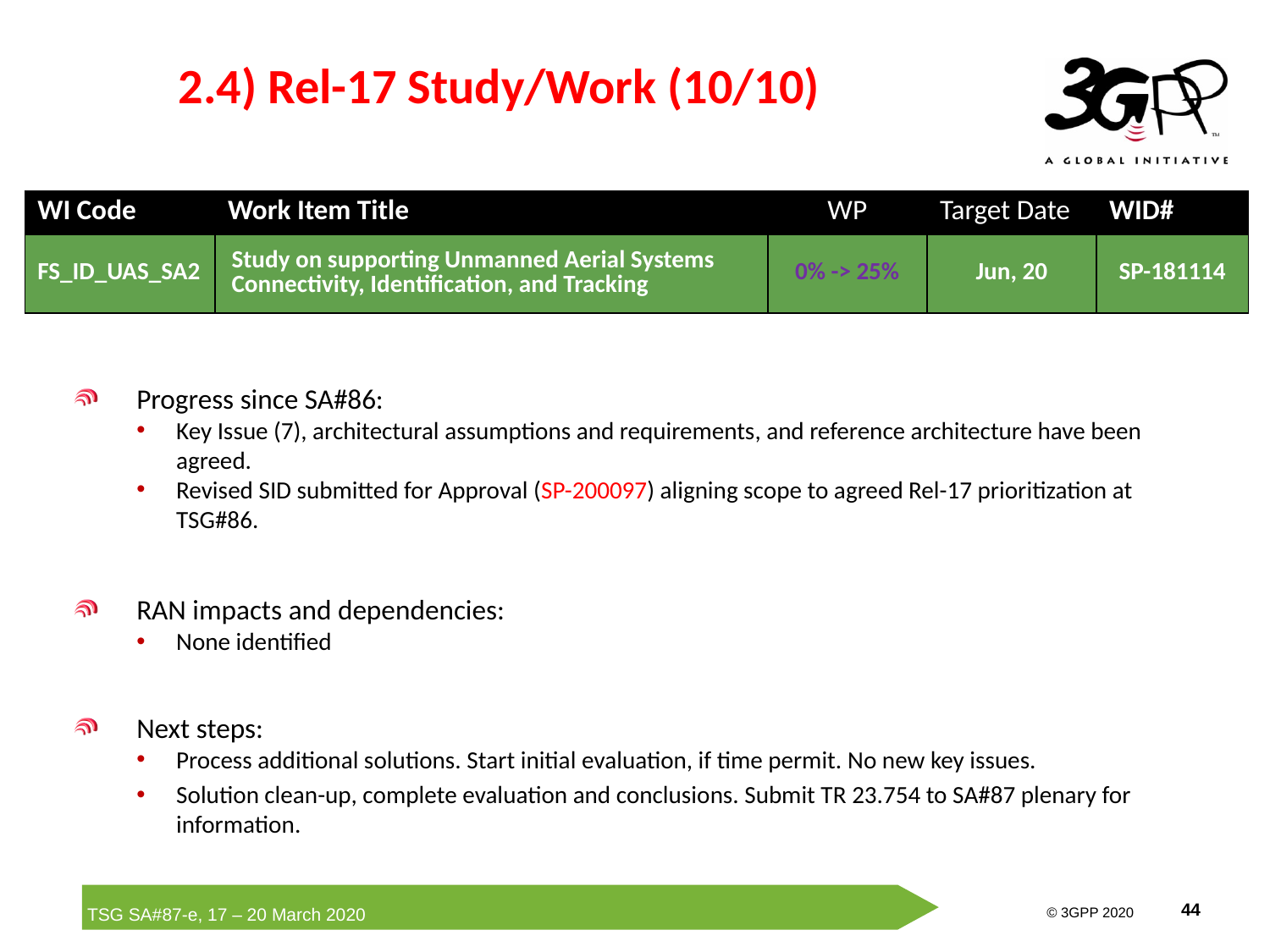

# 2.4) Rel-17 Study/Work (10/10)
| WI Code | Work Item Title | WP | Target Date | WID# |
| --- | --- | --- | --- | --- |
| FS\_ID\_UAS\_SA2 | Study on supporting Unmanned Aerial Systems Connectivity, Identification, and Tracking | 0% -> 25% | Jun, 20 | SP-181114 |
Progress since SA#86:
Key Issue (7), architectural assumptions and requirements, and reference architecture have been agreed.
Revised SID submitted for Approval (SP-200097) aligning scope to agreed Rel-17 prioritization at TSG#86.

RAN impacts and dependencies:
None identified

Next steps:
Process additional solutions. Start initial evaluation, if time permit. No new key issues.
Solution clean-up, complete evaluation and conclusions. Submit TR 23.754 to SA#87 plenary for information.